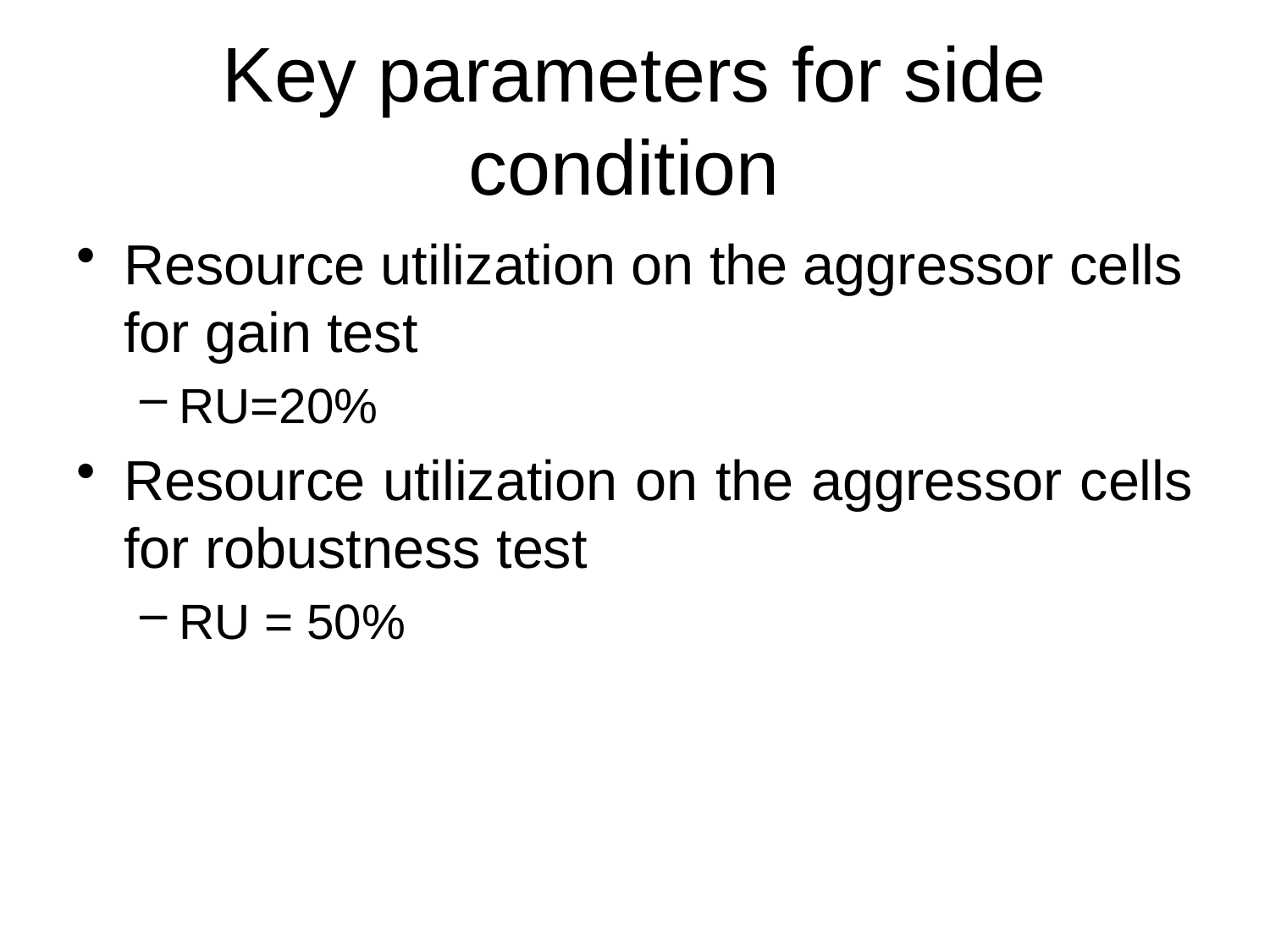

# Key parameters for side condition
Resource utilization on the aggressor cells for gain test
RU=20%
Resource utilization on the aggressor cells for robustness test
RU = 50%